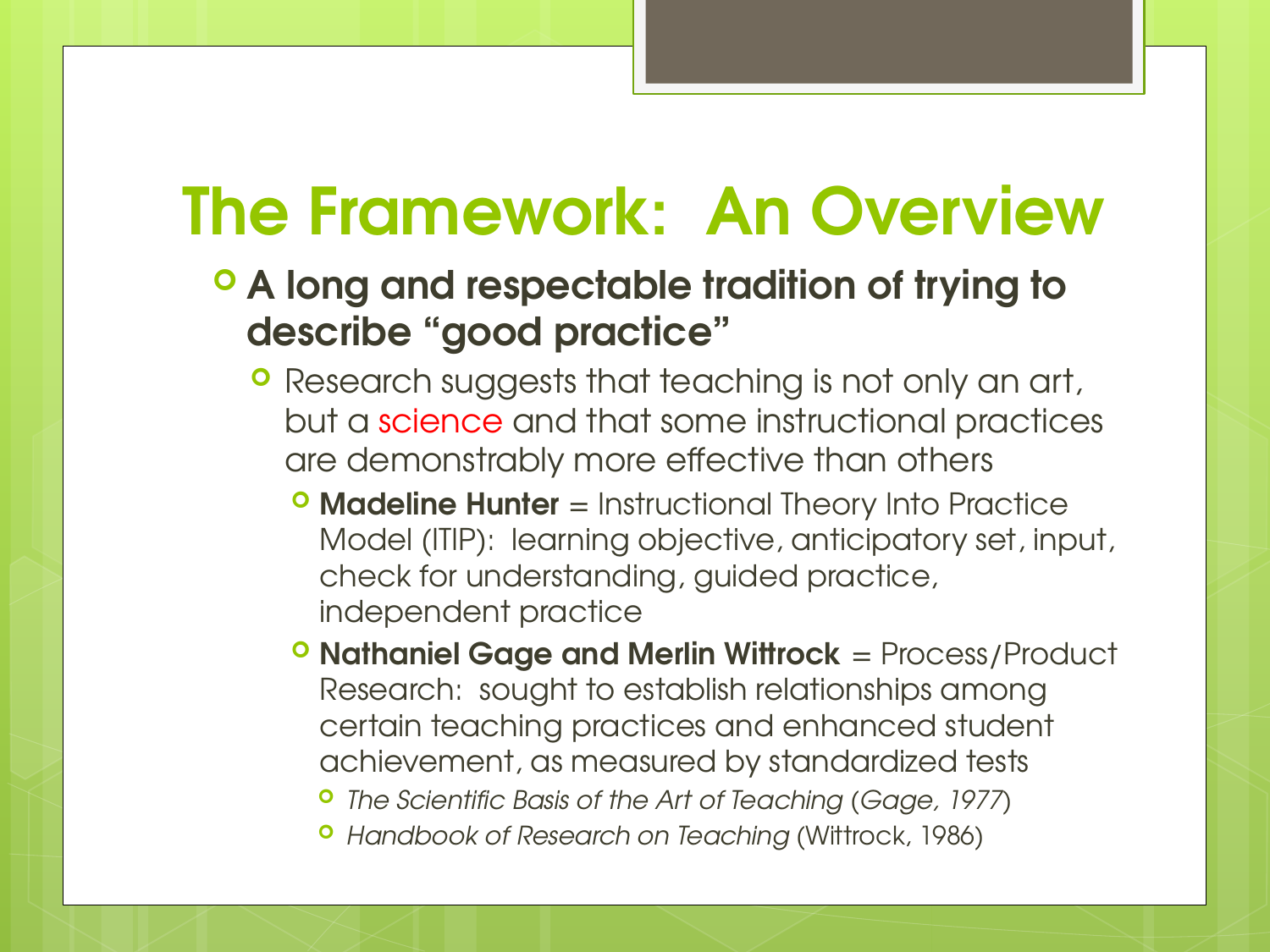

# The Framework:  An Overview
A long and respectable tradition of trying to describe “good practice”
Research suggests that teaching is not only an art, but a science and that some instructional practices are demonstrably more effective than others
Madeline Hunter = Instructional Theory Into Practice Model (ITIP):  learning objective, anticipatory set, input, check for understanding, guided practice, independent practice
Nathaniel Gage and Merlin Wittrock = Process/Product Research:  sought to establish relationships among certain teaching practices and enhanced student achievement, as measured by standardized tests
The Scientific Basis of the Art of Teaching (Gage, 1977)
Handbook of Research on Teaching (Wittrock, 1986)